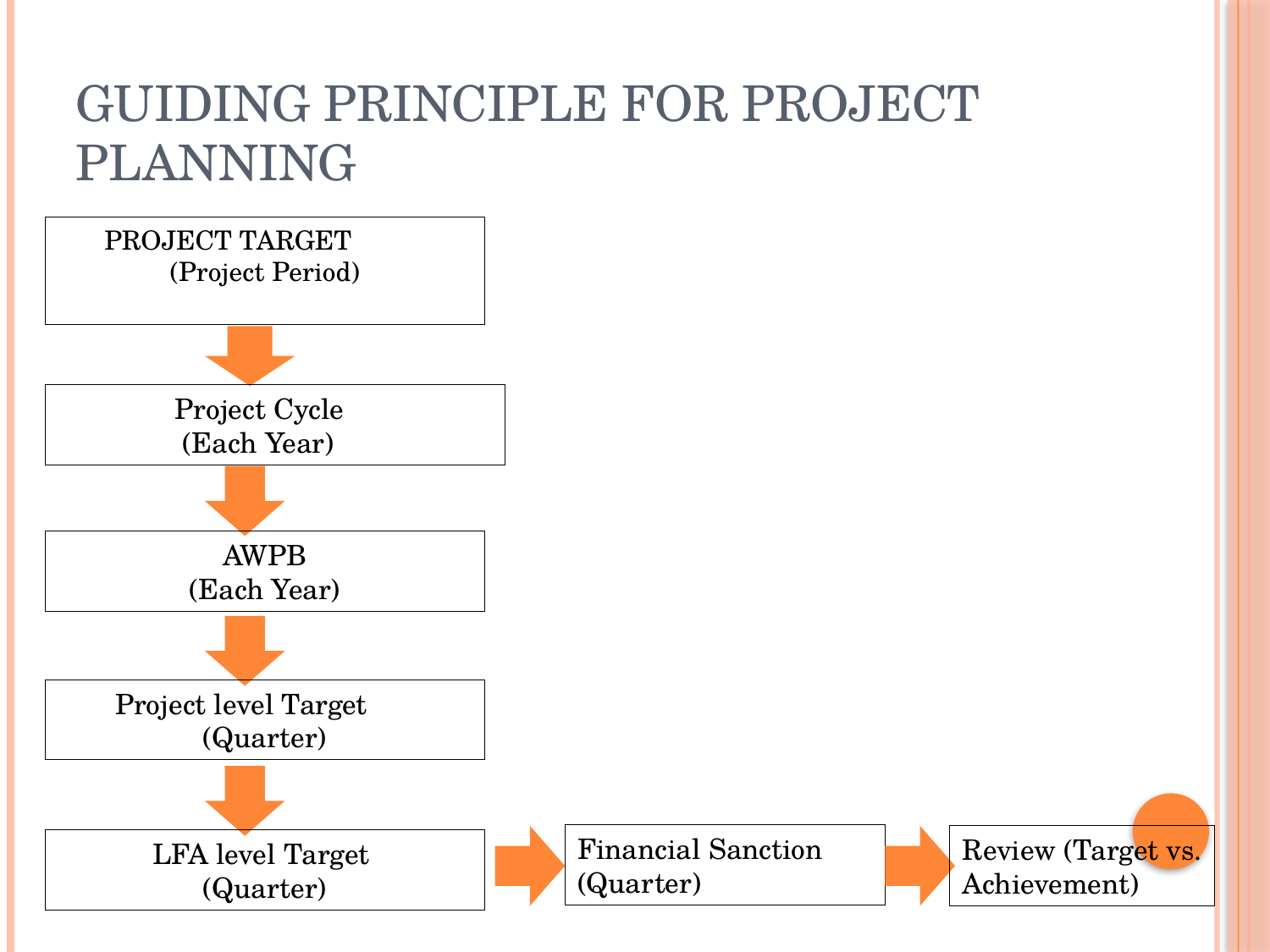

# Guiding Principle for Project Planning
PROJECT TARGET           (Project Period)

               Project Cycle
                (Each Year)

AWPB
(Each Year)

Project level Target       (Quarter)

Financial Sanction
(Quarter)
Review (Target vs. Achievement)
LFA level Target
(Quarter)